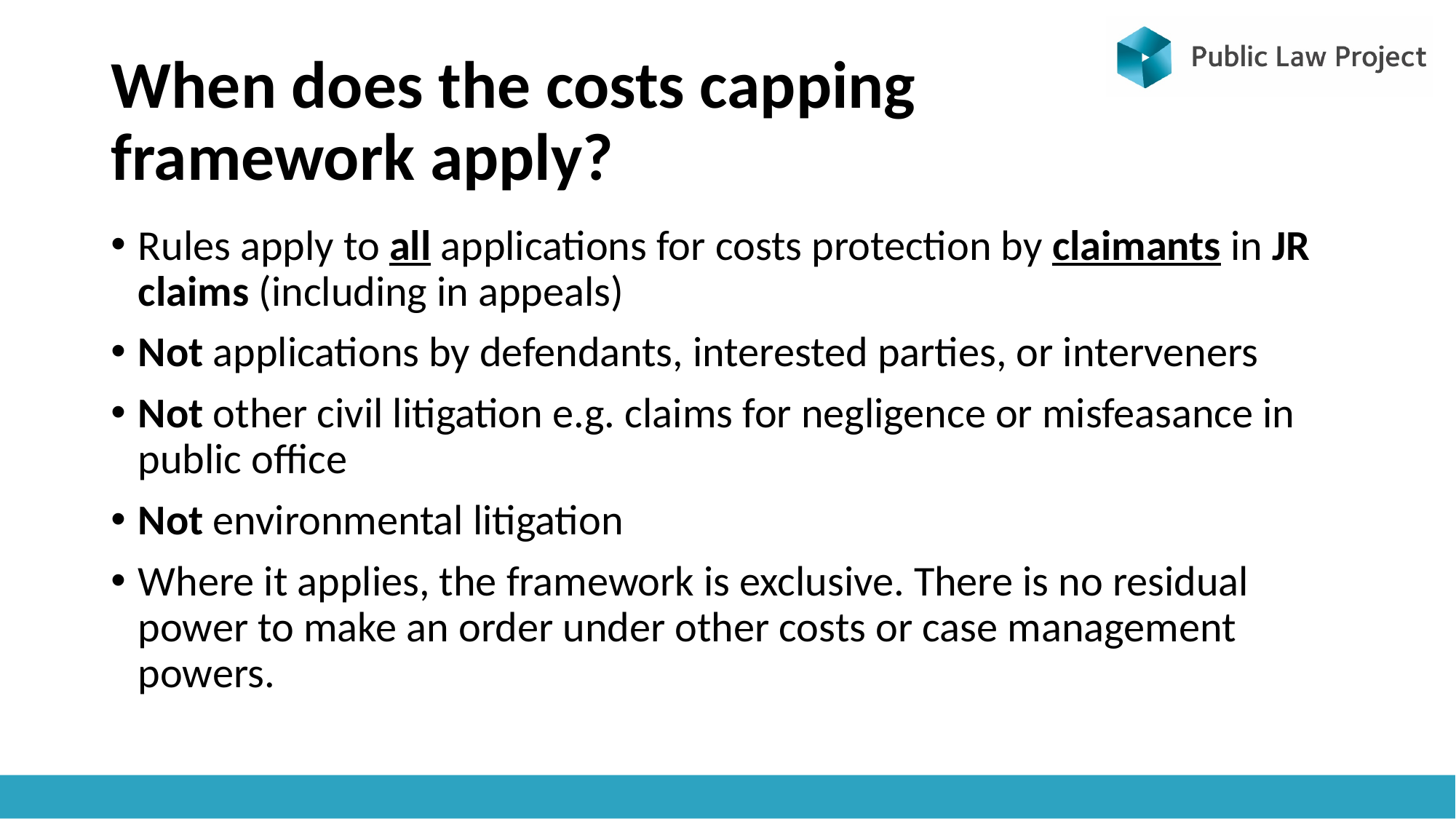

# When does the costs capping framework apply?
Rules apply to all applications for costs protection by claimants in JR claims (including in appeals)
Not applications by defendants, interested parties, or interveners
Not other civil litigation e.g. claims for negligence or misfeasance in public office
Not environmental litigation
Where it applies, the framework is exclusive. There is no residual power to make an order under other costs or case management powers.